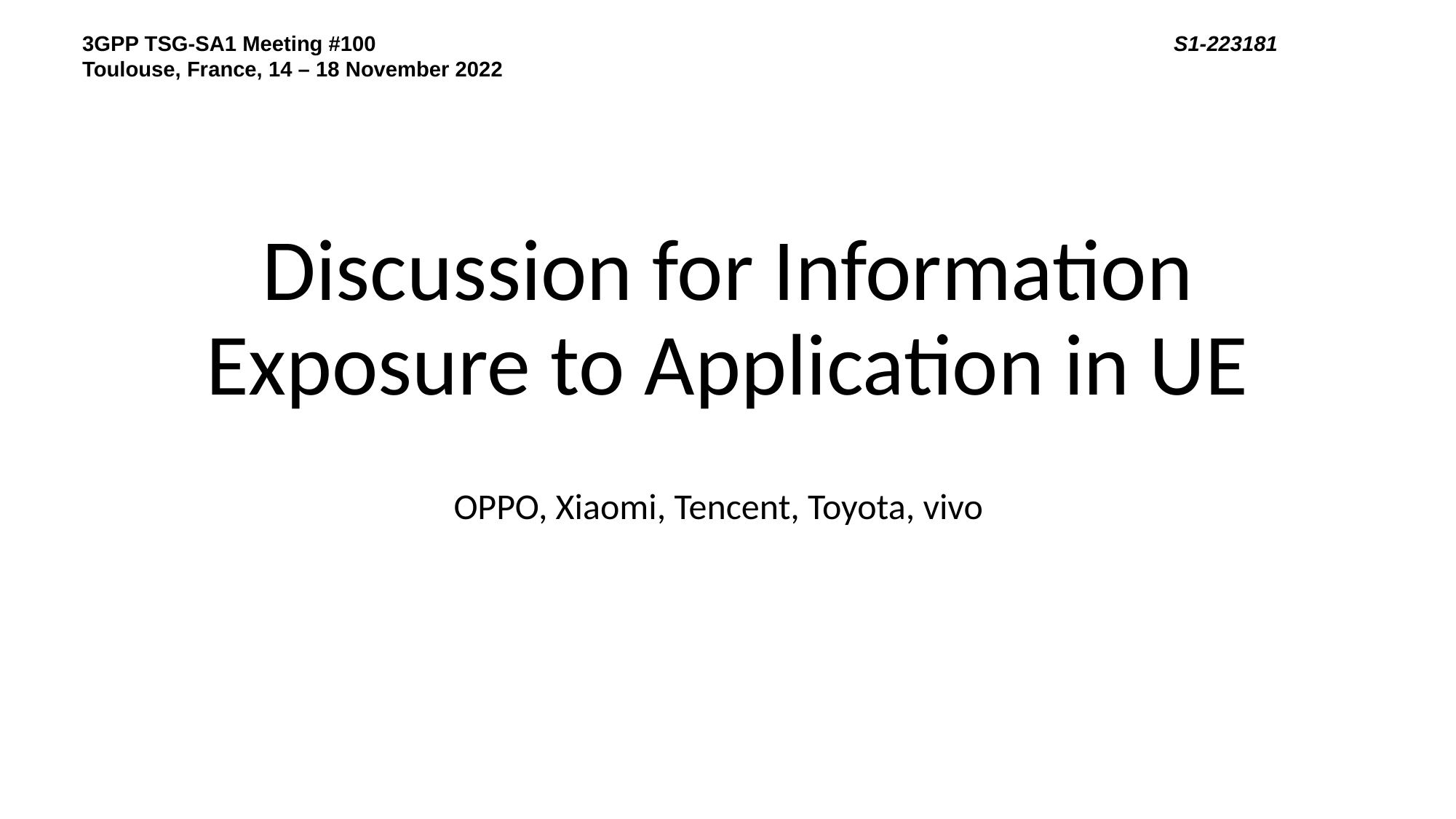

3GPP TSG-SA1 Meeting #100								S1-223181
Toulouse, France, 14 – 18 November 2022
# Discussion for Information Exposure to Application in UE
OPPO, Xiaomi, Tencent, Toyota, vivo